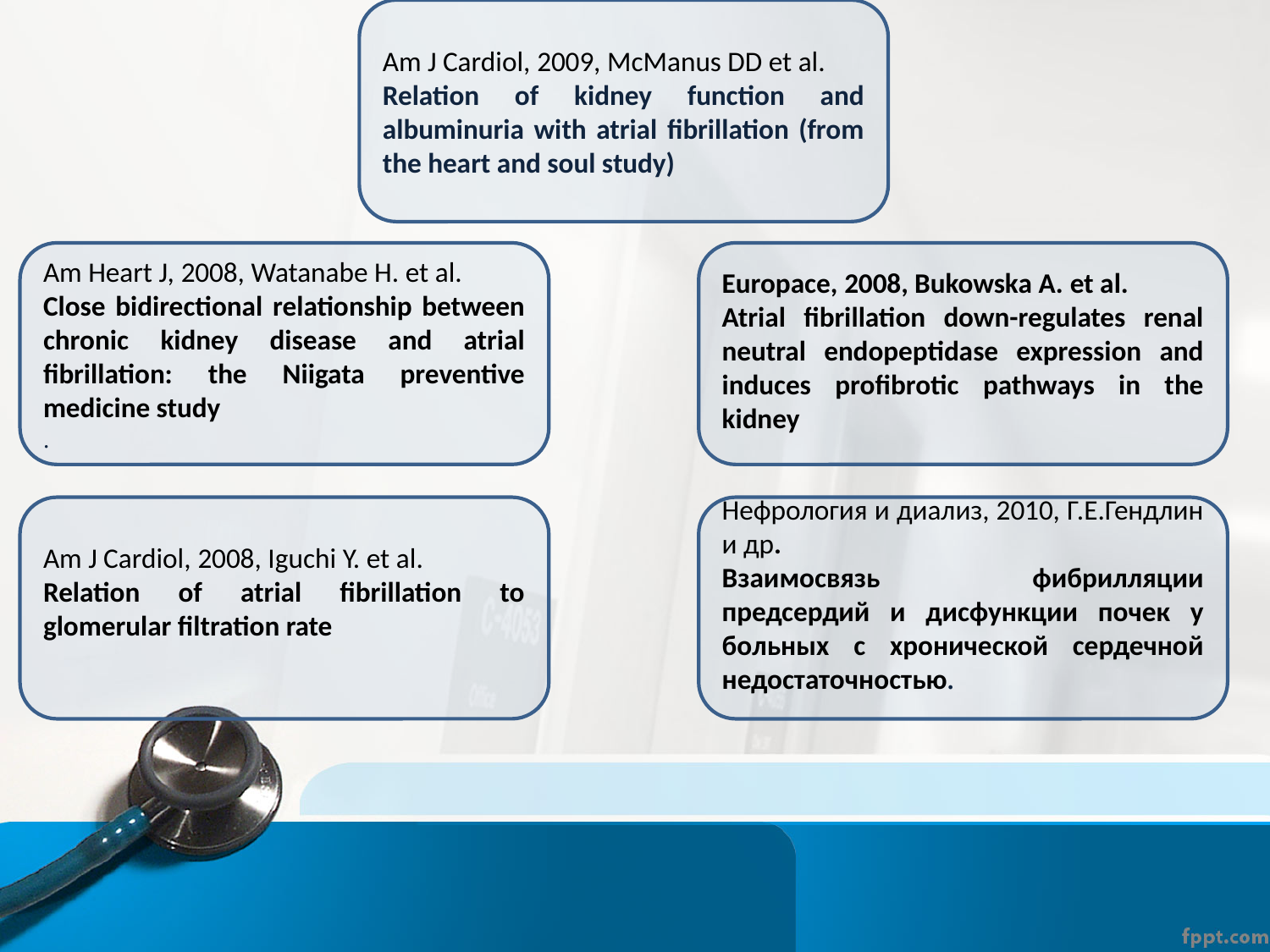

Am J Cardiol, 2009, MсManus DD et al.
Relation of kidney function and albuminuria with atrial fibrillation (from the heart and soul study)
Am Heart J, 2008, Watanabe H. et al.
Close bidirectional relationship between chronic kidney disease and atrial fibrillation: the Niigata preventive medicine study
.

Europace, 2008, Bukowska A. et al.
Atrial fibrillation down-regulates renal neutral endopeptidase expression and induces profibrotic pathways in the kidney

Am J Cardiol, 2008, Iguchi Y. et al.
Relation of atrial fibrillation to glomerular filtration rate

Нефрология и диализ, 2010, Г.Е.Гендлин и др.
Взаимосвязь фибрилляции предсердий и дисфункции почек у больных с хронической сердечной недостаточностью.